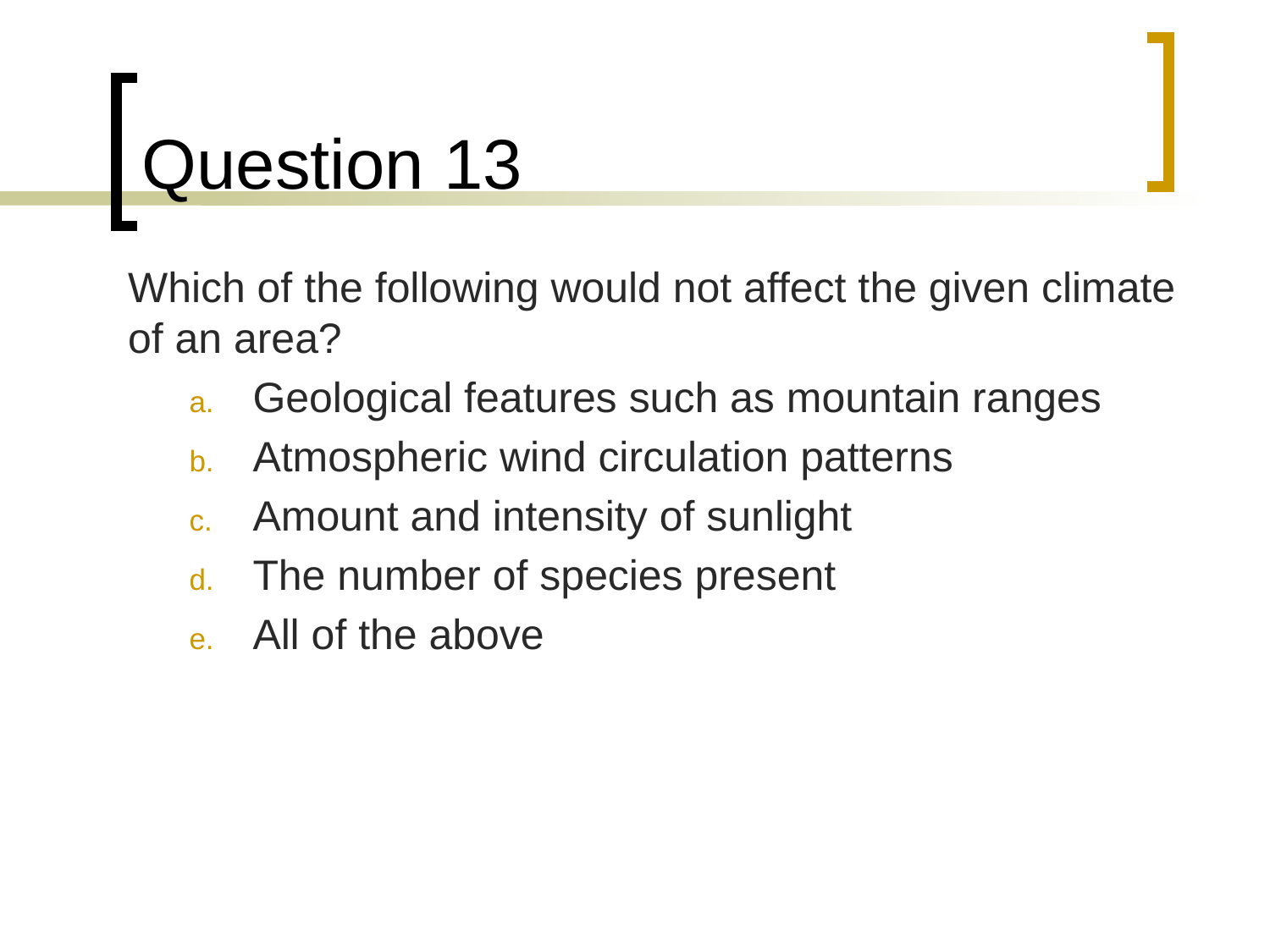

# Question 13
	Which of the following would not affect the given climate of an area?
Geological features such as mountain ranges
Atmospheric wind circulation patterns
Amount and intensity of sunlight
The number of species present
All of the above